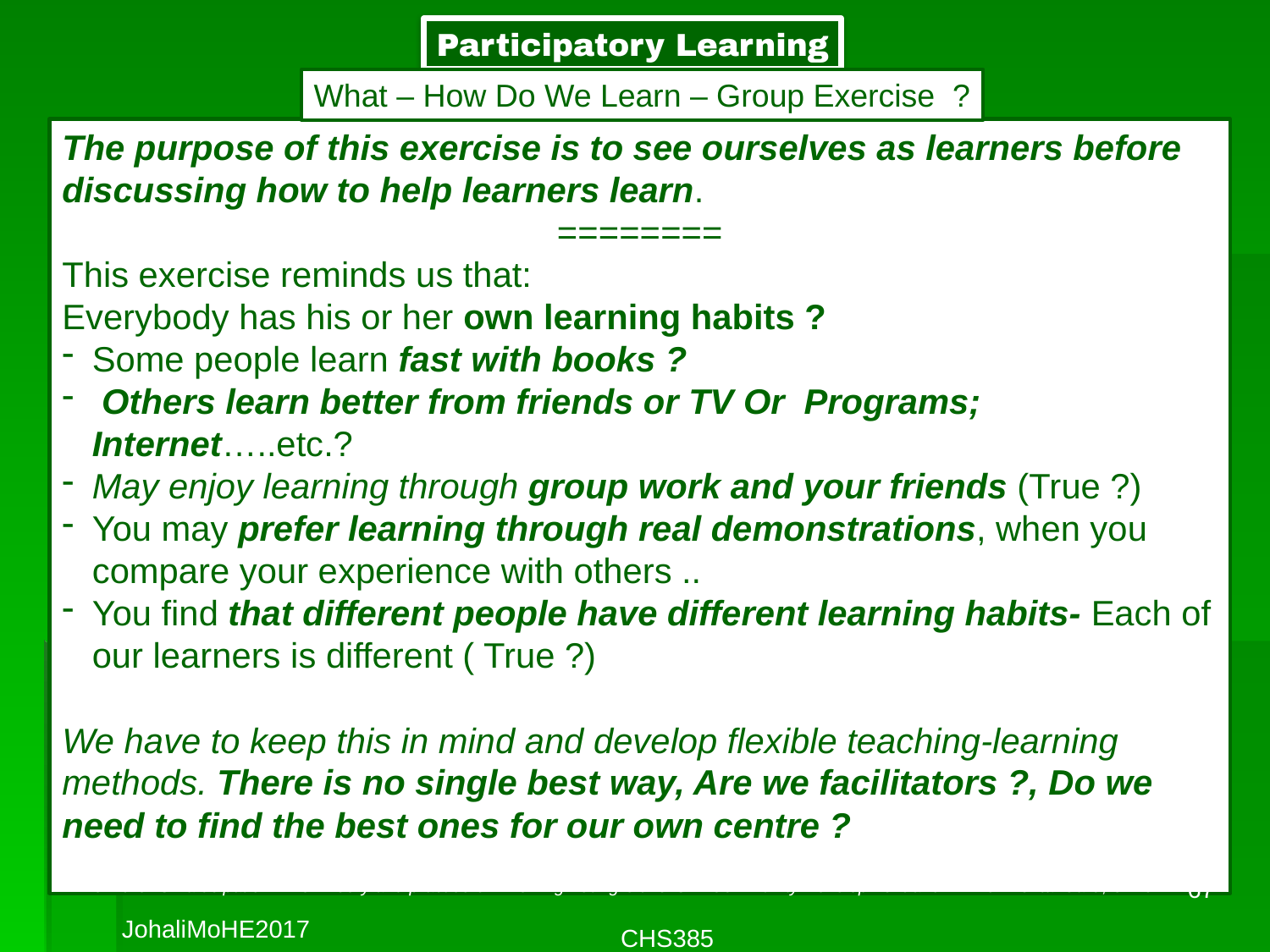

Participatory Learning
What – How Do We Learn – Group Exercise  ?
The purpose of this exercise is to see ourselves as learners before discussing how to help learners learn.
========
This exercise reminds us that:
Everybody has his or her own learning habits ?
Some people learn fast with books ?
 Others learn better from friends or TV Or  Programs; Internet…..etc.?
May enjoy learning through group work and your friends (True ?)
You may prefer learning through real demonstrations, when you compare your experience with others ..
You find that different people have different learning habits- Each of our learners is different ( True ?)

We have to keep this in mind and develop flexible teaching-learning methods. There is no single best way, Are we facilitators ?, Do we need to find the best ones for our own centre ?

Chambers, R. (1993) Treading more carefully: participatory rural appraisal – past , present and future. New Ground 13, 12-13. Hart R (1996) Children’s Participation: The Theory and practice of Involving Young Citizens In Community Development and Environmental Care, UNICEF
67
JohaliMoHE2017
CHS385